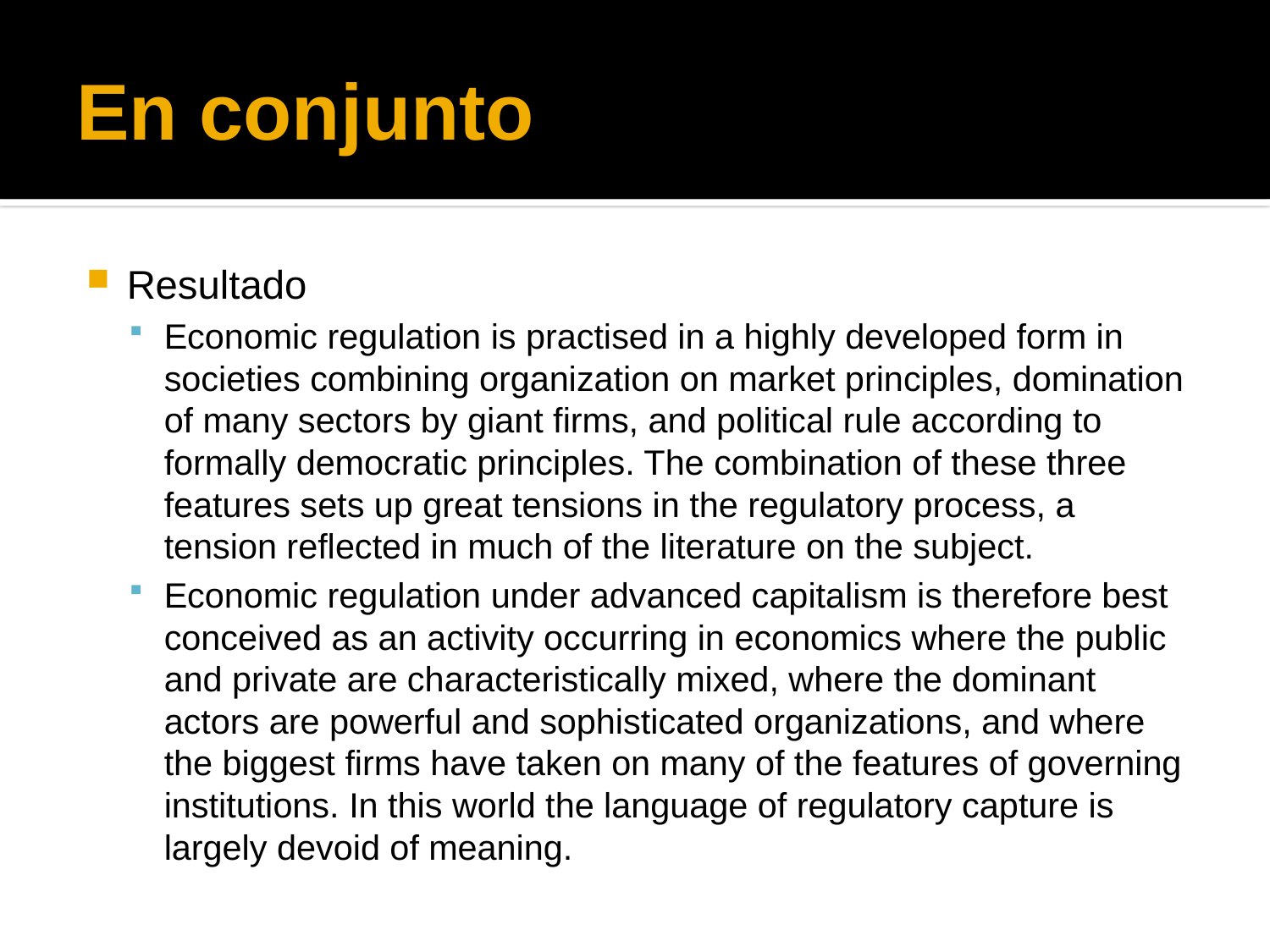

# En conjunto
Resultado
Economic regulation is practised in a highly developed form in societies combining organization on market principles, domination of many sectors by giant firms, and political rule according to formally democratic principles. The combination of these three features sets up great tensions in the regulatory process, a tension reflected in much of the literature on the subject.
Economic regulation under advanced capitalism is therefore best conceived as an activity occurring in economics where the public and private are characteristically mixed, where the dominant actors are powerful and sophisticated organizations, and where the biggest firms have taken on many of the features of governing institutions. In this world the language of regulatory capture is largely devoid of meaning.